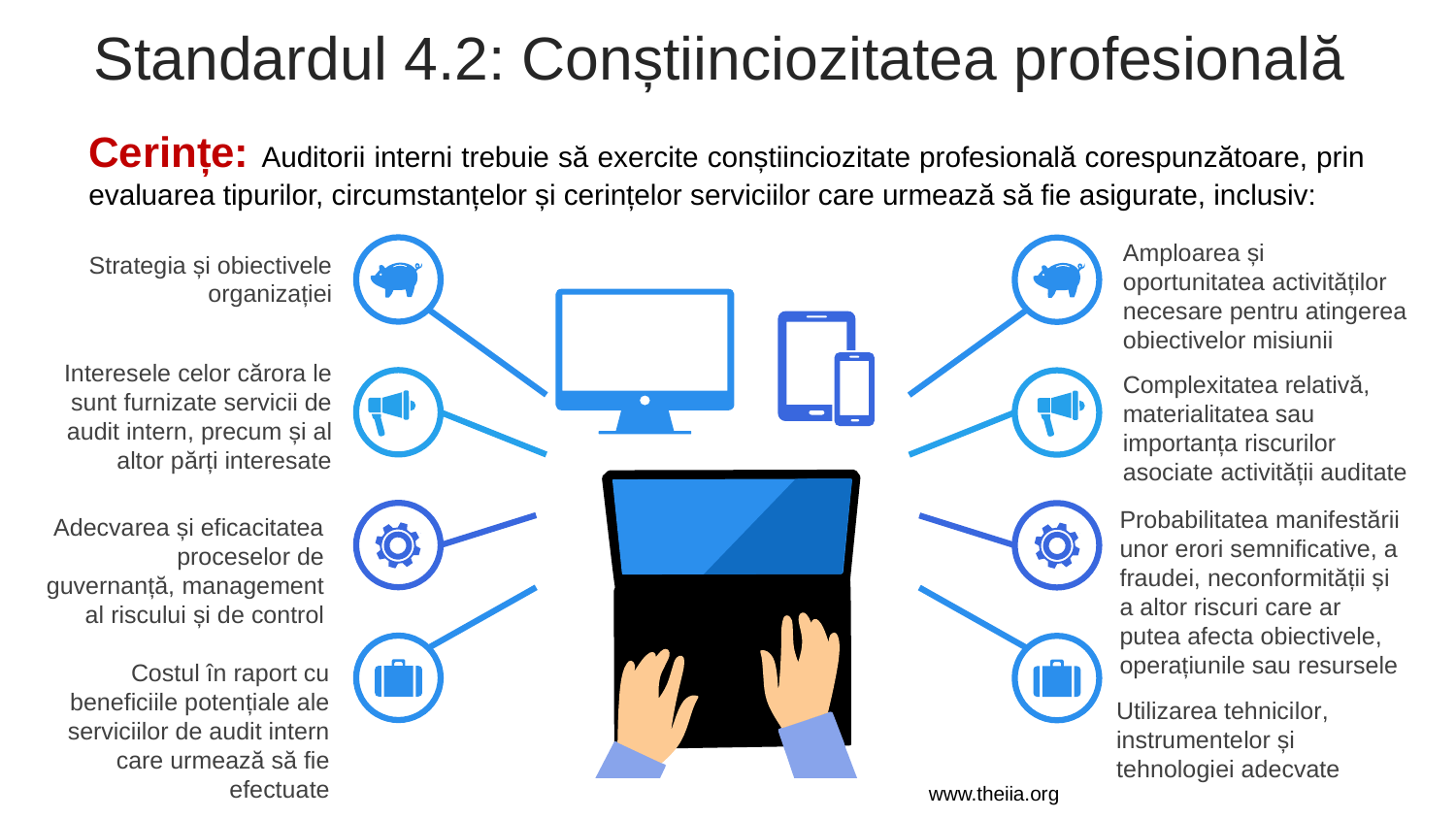

Standardul 4.2: Conștiinciozitatea profesională
Cerințe: Auditorii interni trebuie să exercite conștiinciozitate profesională corespunzătoare, prin evaluarea tipurilor, circumstanțelor și cerințelor serviciilor care urmează să fie asigurate, inclusiv:
Amploarea și oportunitatea activităților necesare pentru atingerea obiectivelor misiunii

Strategia și obiectivele organizației

Interesele celor cărora le sunt furnizate servicii de audit intern, precum și al altor părți interesate
Complexitatea relativă, materialitatea sau importanța riscurilor asociate activității auditate

Probabilitatea manifestării unor erori semnificative, a fraudei, neconformității și a altor riscuri care ar putea afecta obiectivele, operațiunile sau resursele

Adecvarea și eficacitatea proceselor de guvernanță, management al riscului și de control

Costul în raport cu beneficiile potențiale ale serviciilor de audit intern care urmează să fie efectuate

Utilizarea tehnicilor, instrumentelor și tehnologiei adecvate
www.theiia.org